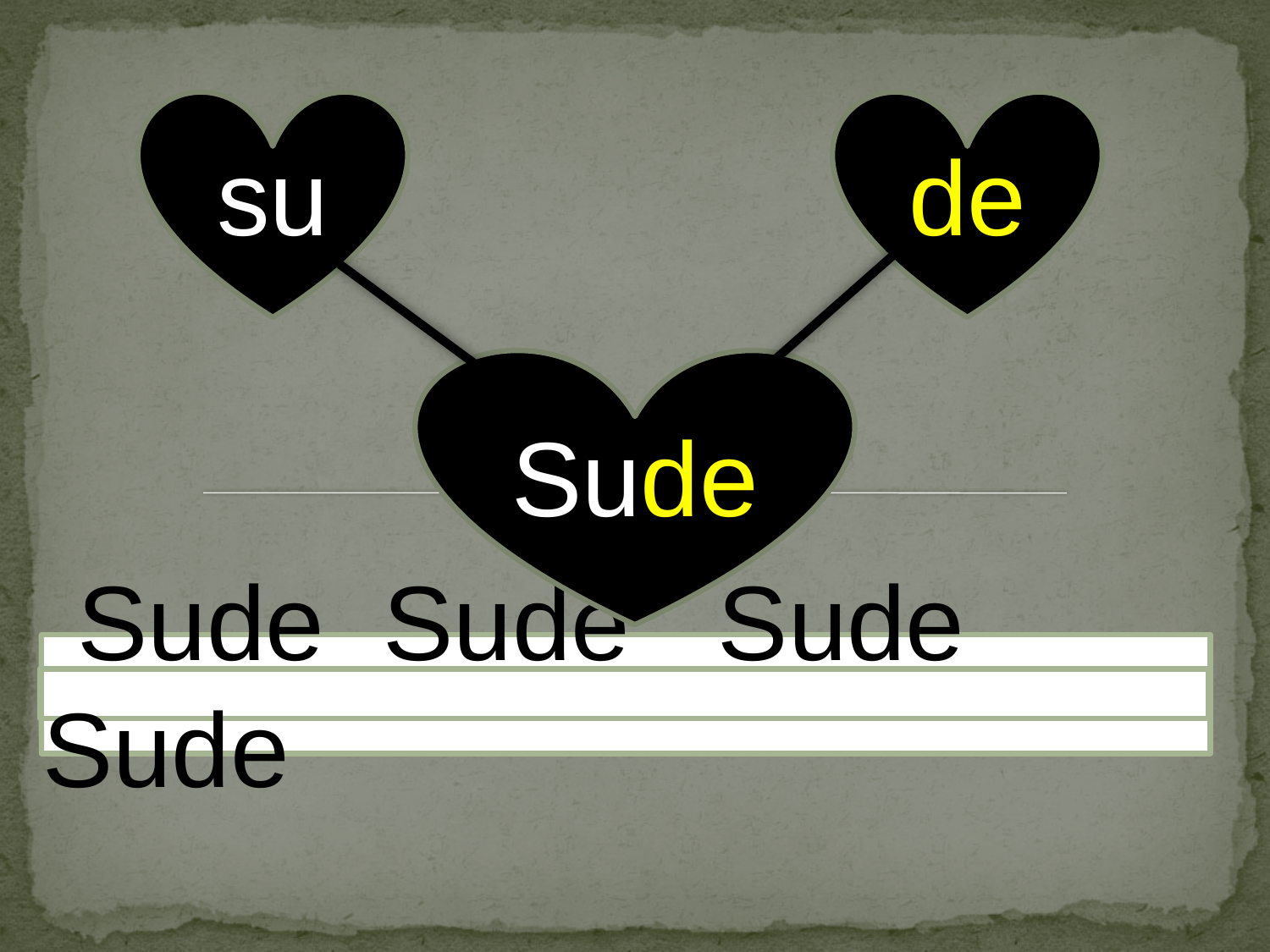

su
de

Sude

  Sude  Sude   Sude   Sude